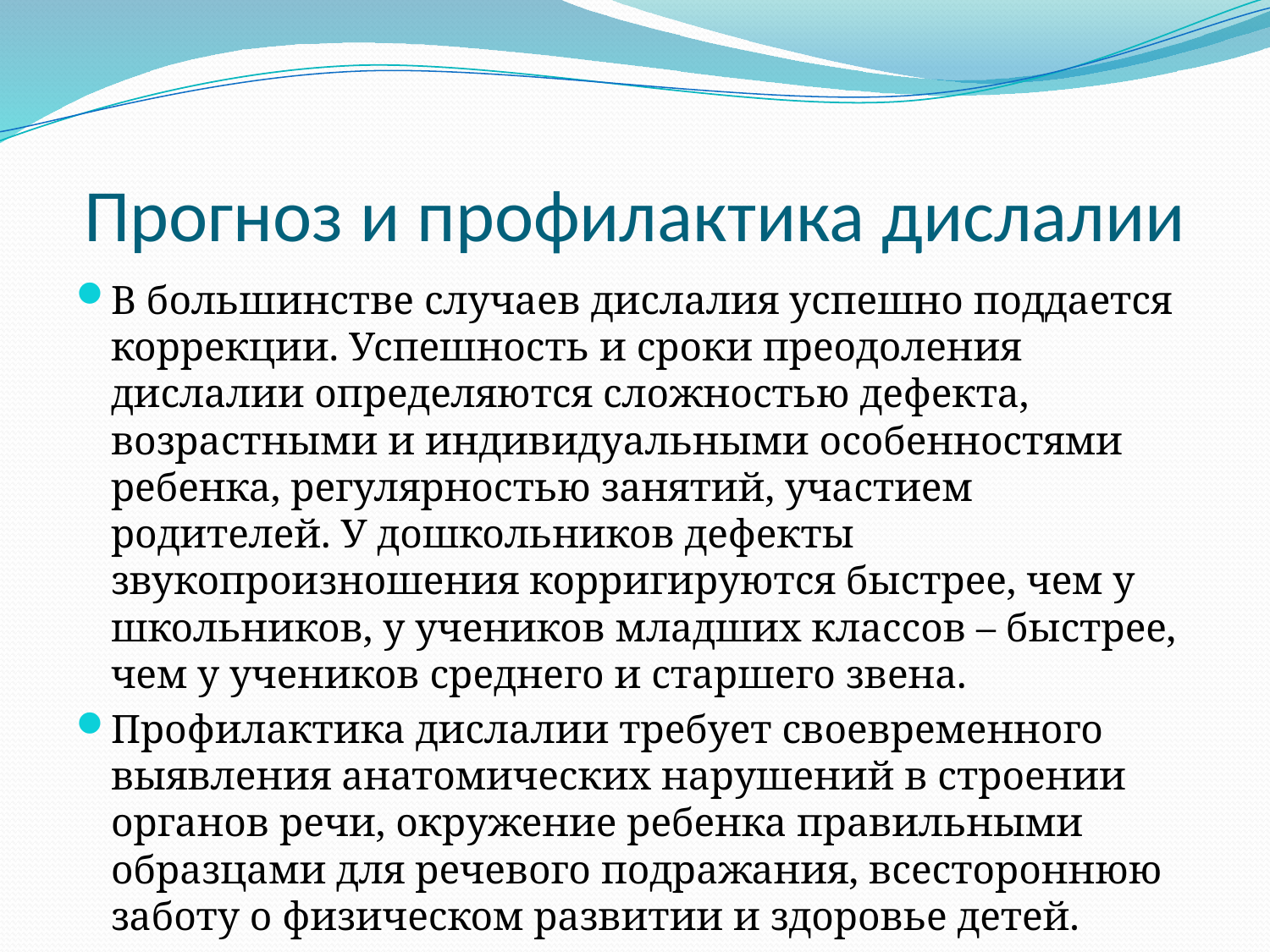

# Прогноз и профилактика дислалии
В большинстве случаев дислалия успешно поддается коррекции. Успешность и сроки преодоления дислалии определяются сложностью дефекта, возрастными и индивидуальными особенностями ребенка, регулярностью занятий, участием родителей. У дошкольников дефекты звукопроизношения корригируются быстрее, чем у школьников, у учеников младших классов – быстрее, чем у учеников среднего и старшего звена.
Профилактика дислалии требует своевременного выявления анатомических нарушений в строении органов речи, окружение ребенка правильными образцами для речевого подражания, всестороннюю заботу о физическом развитии и здоровье детей.